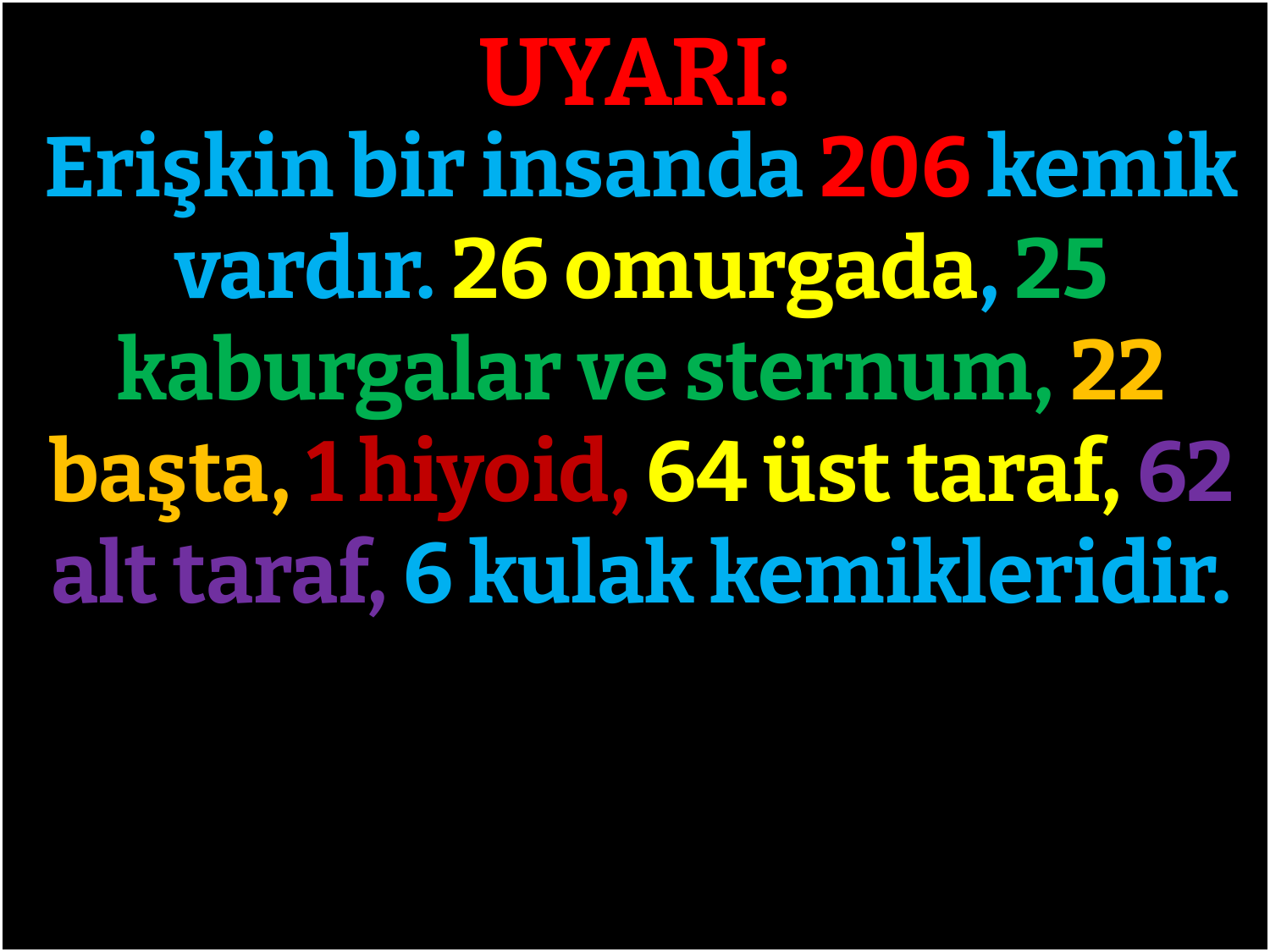

UYARI:
Erişkin bir insanda 206 kemik vardır. 26 omurgada, 25 kaburgalar ve sternum, 22 başta, 1 hiyoid, 64 üst taraf, 62 alt taraf, 6 kulak kemikleridir.
#